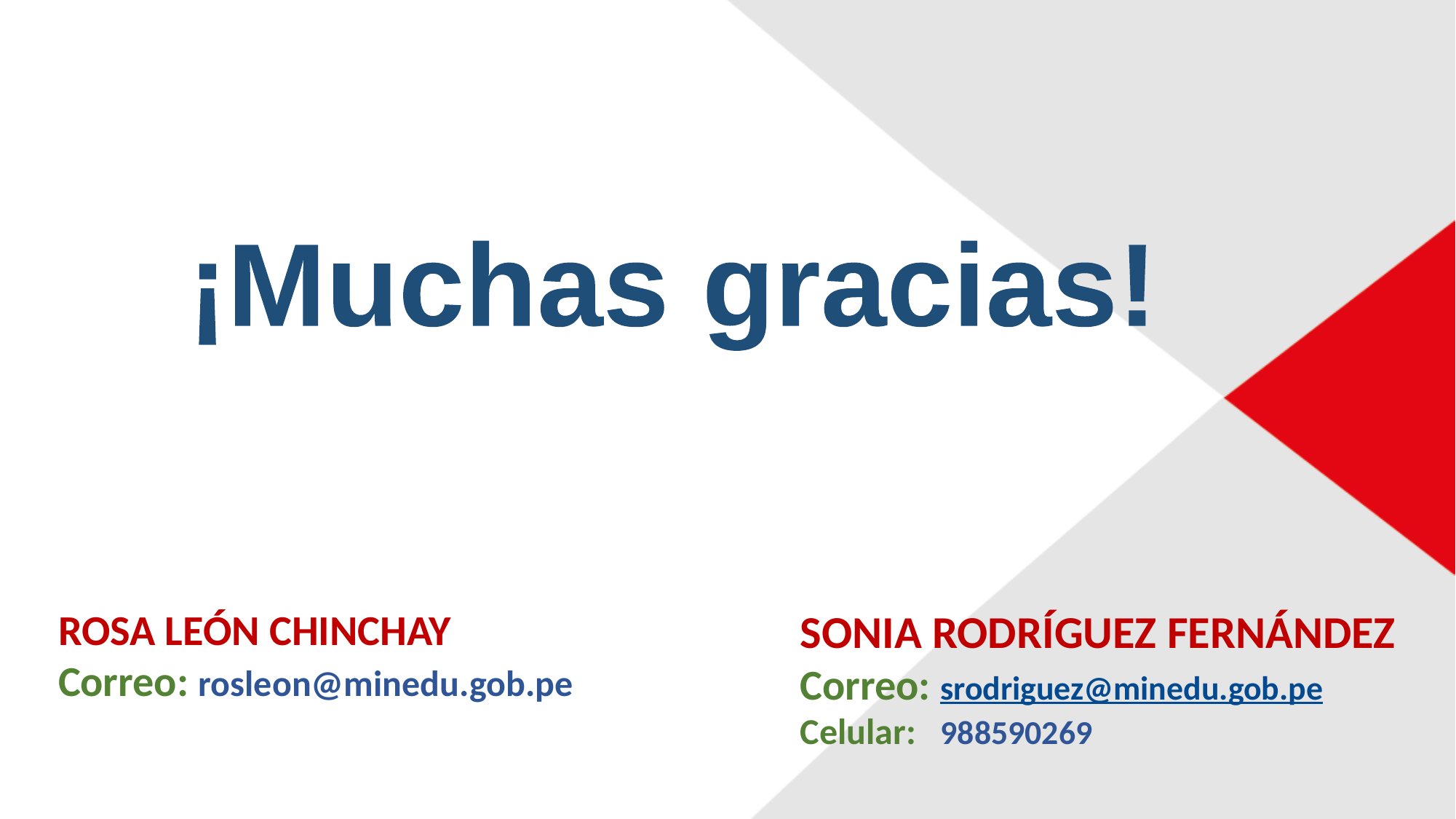

¡Muchas gracias!
ROSA LEÓN CHINCHAY
Correo: rosleon@minedu.gob.pe
SONIA RODRÍGUEZ FERNÁNDEZ
Correo: srodriguez@minedu.gob.pe
Celular:   988590269